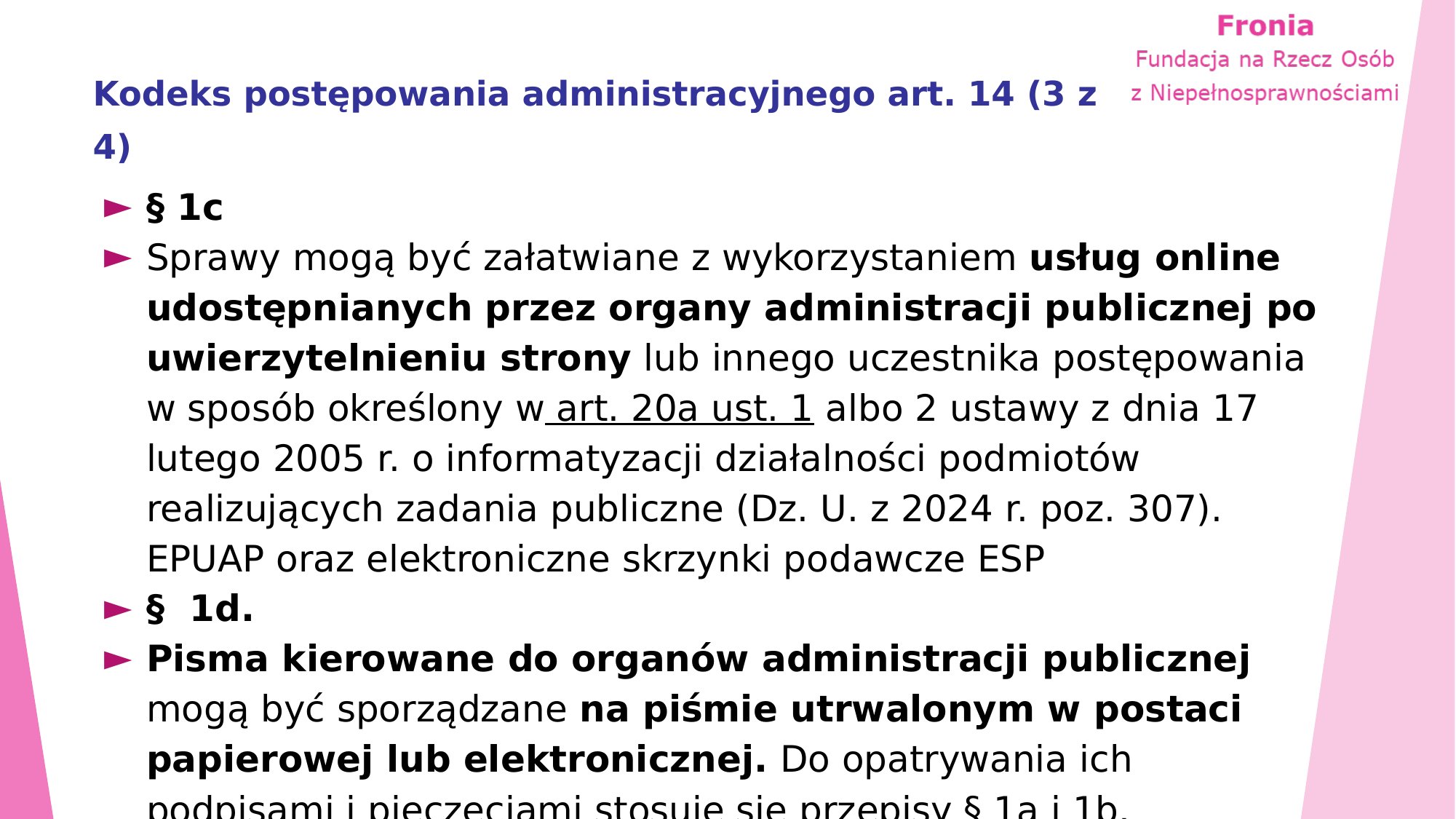

# Kodeks postępowania administracyjnego art. 14 (3 z 4)

§ 1c
Sprawy mogą być załatwiane z wykorzystaniem usług online udostępnianych przez organy administracji publicznej po uwierzytelnieniu strony lub innego uczestnika postępowania w sposób określony w art. 20a ust. 1 albo 2 ustawy z dnia 17 lutego 2005 r. o informatyzacji działalności podmiotów realizujących zadania publiczne (Dz. U. z 2024 r. poz. 307). EPUAP oraz elektroniczne skrzynki podawcze ESP
§  1d.
Pisma kierowane do organów administracji publicznej mogą być sporządzane na piśmie utrwalonym w postaci papierowej lub elektronicznej. Do opatrywania ich podpisami i pieczęciami stosuje się przepisy § 1a i 1b.